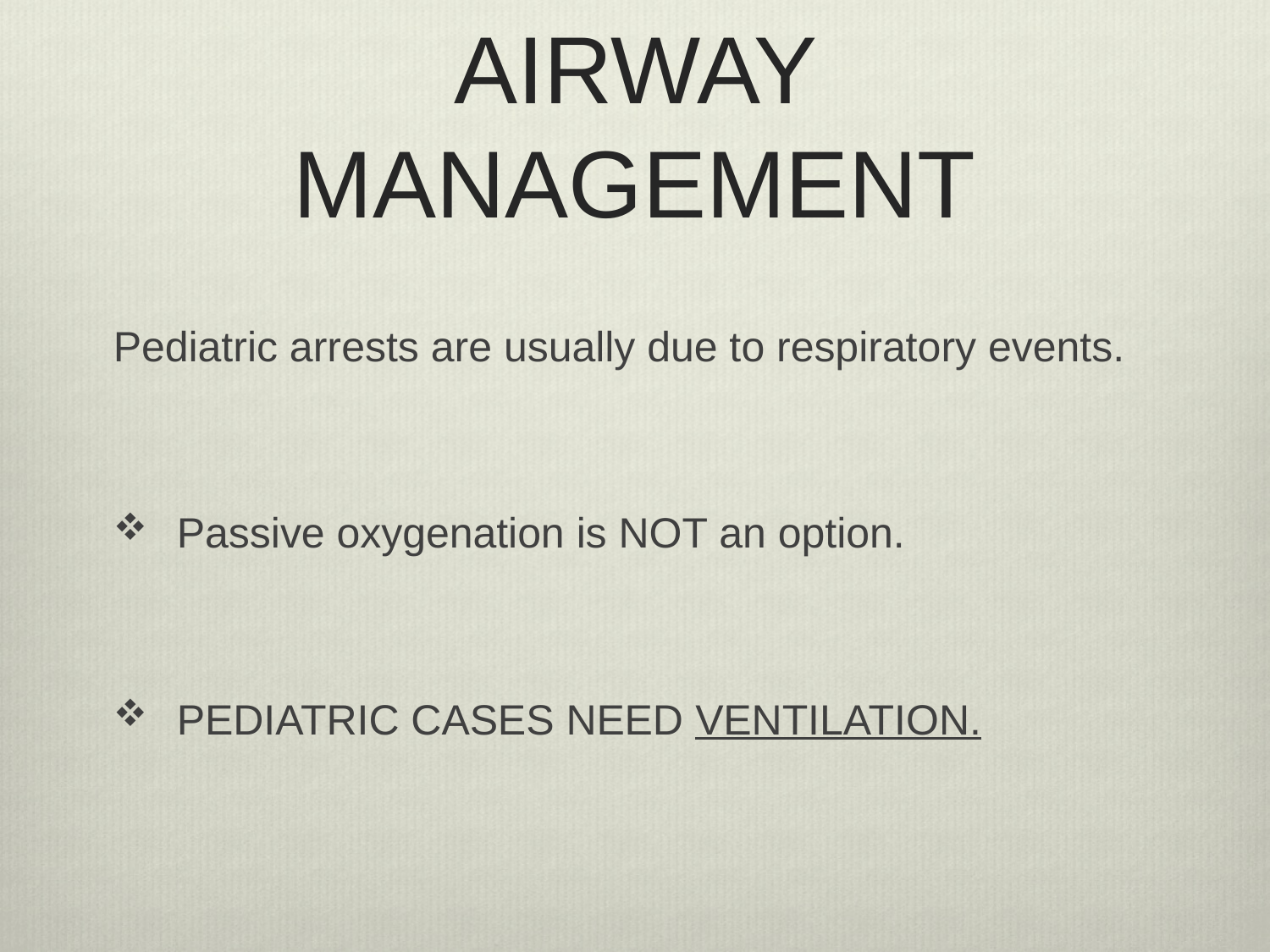

# AIRWAY MANAGEMENT

Pediatric arrests are usually due to respiratory events.

Passive oxygenation is NOT an option.

PEDIATRIC CASES NEED VENTILATION.